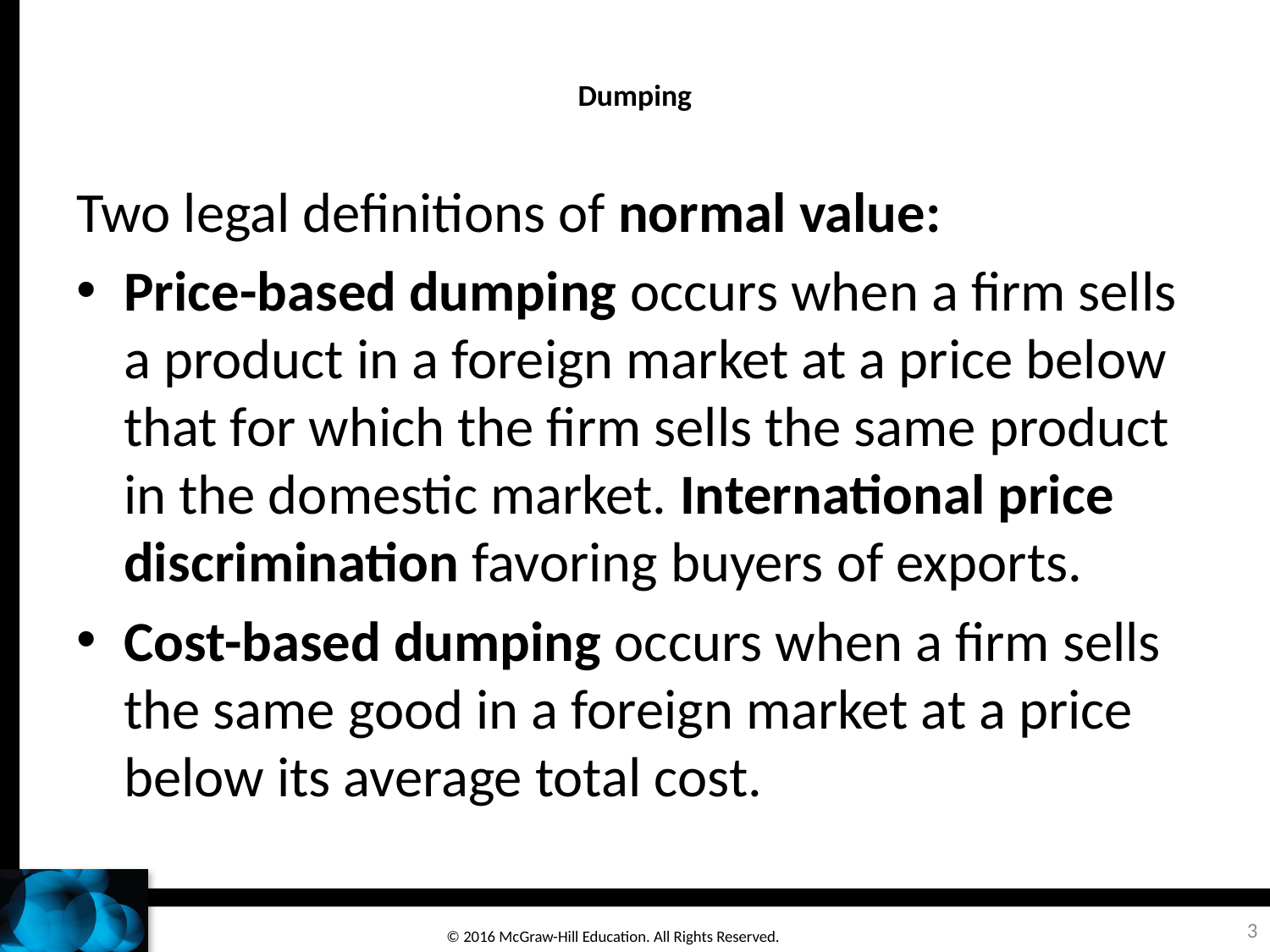

# Dumping
Two legal definitions of normal value:
Price-based dumping occurs when a firm sells a product in a foreign market at a price below that for which the firm sells the same product in the domestic market. International price discrimination favoring buyers of exports.
Cost-based dumping occurs when a firm sells the same good in a foreign market at a price below its average total cost.
3
© 2016 McGraw-Hill Education. All Rights Reserved.